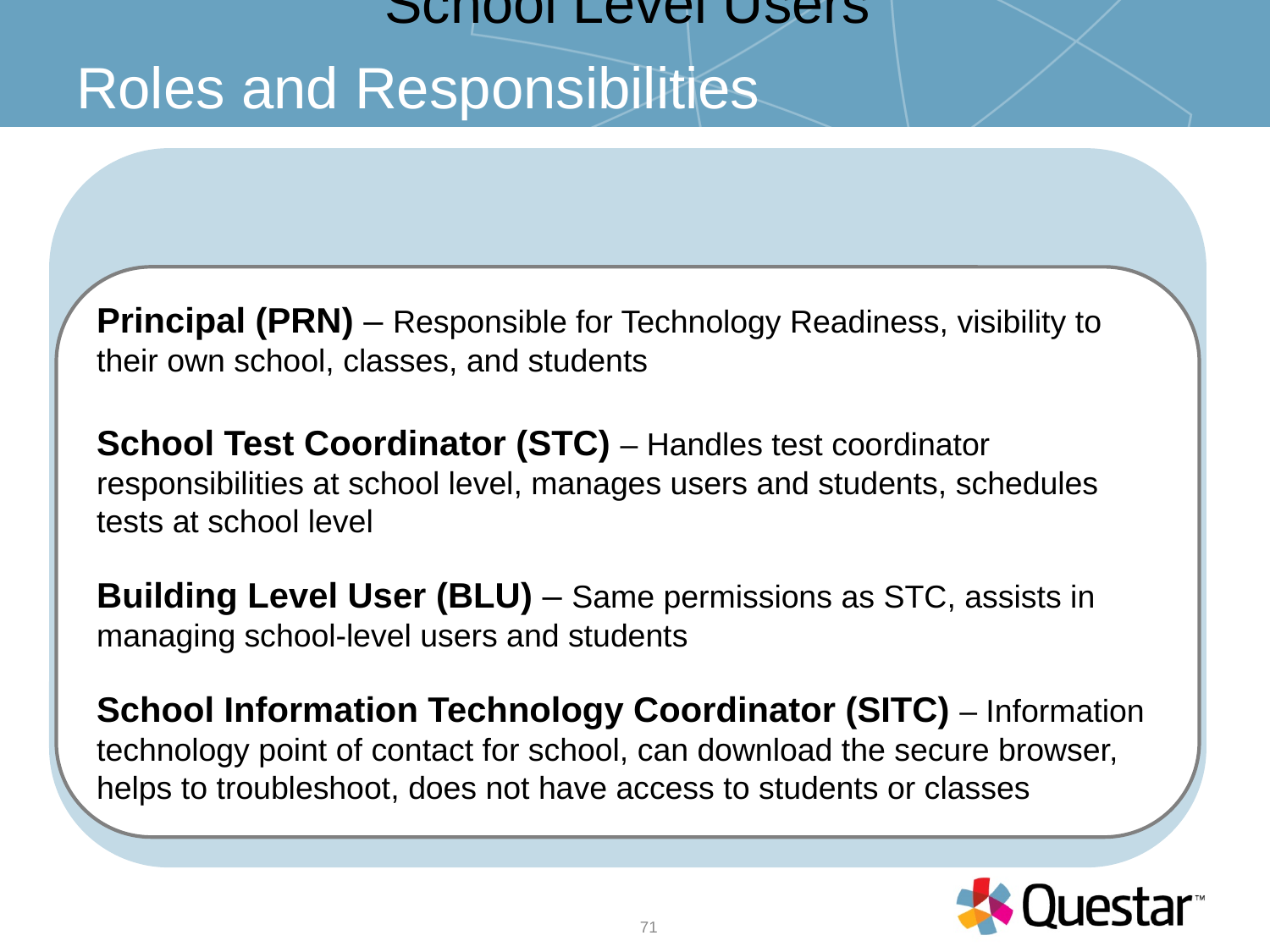

# Roles and Responsibilities
School Level Users

Principal (PRN) – Responsible for Technology Readiness, visibility to their own school, classes, and students

School Test Coordinator (STC) – Handles test coordinator responsibilities at school level, manages users and students, schedules tests at school level

Building Level User (BLU) – Same permissions as STC, assists in managing school-level users and students

School Information Technology Coordinator (SITC) – Information technology point of contact for school, can download the secure browser, helps to troubleshoot, does not have access to students or classes
71